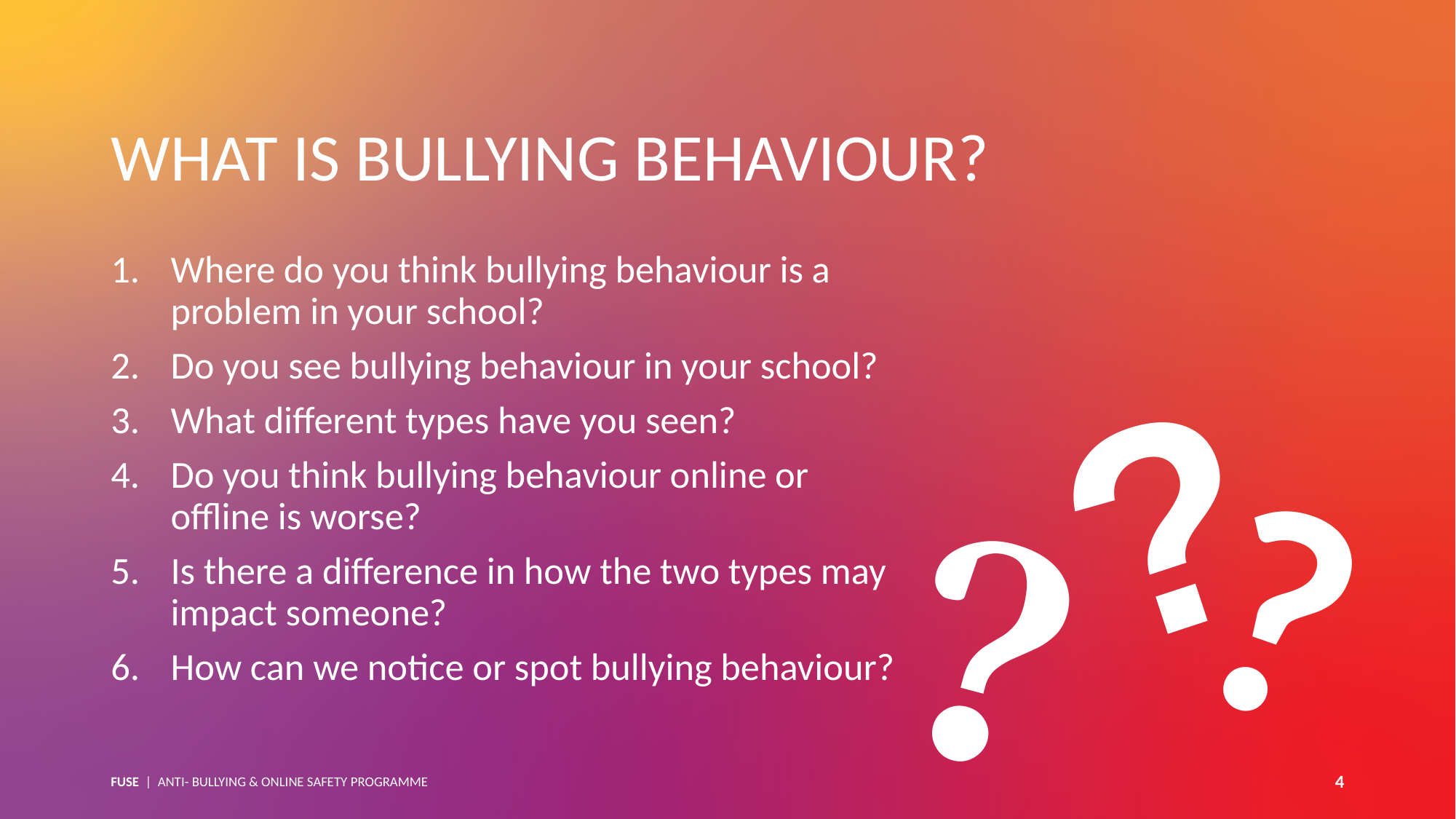

WHAT IS BULLYING BEHAVIOUR?
Where do you think bullying behaviour is a problem in your school?
Do you see bullying behaviour in your school?
What different types have you seen?
Do you think bullying behaviour online or offline is worse?
Is there a difference in how the two types may impact someone?
How can we notice or spot bullying behaviour?

?
?
?
FUSE  |  ANTI- BULLYING & ONLINE SAFETY PROGRAMME
4